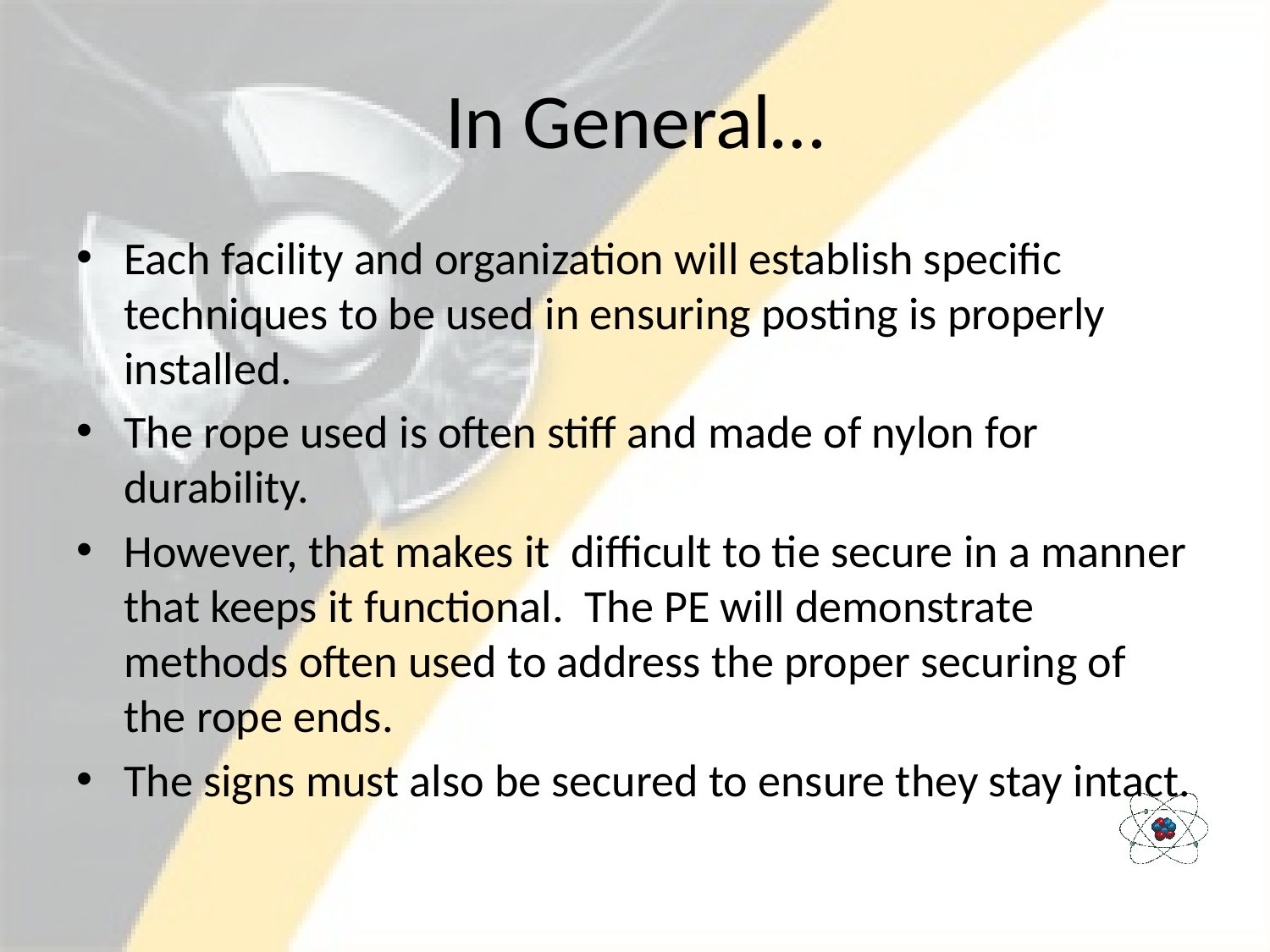

# In General…
Each facility and organization will establish specific techniques to be used in ensuring posting is properly installed.
The rope used is often stiff and made of nylon for durability.
However, that makes it  difficult to tie secure in a manner that keeps it functional.  The PE will demonstrate methods often used to address the proper securing of the rope ends.
The signs must also be secured to ensure they stay intact.